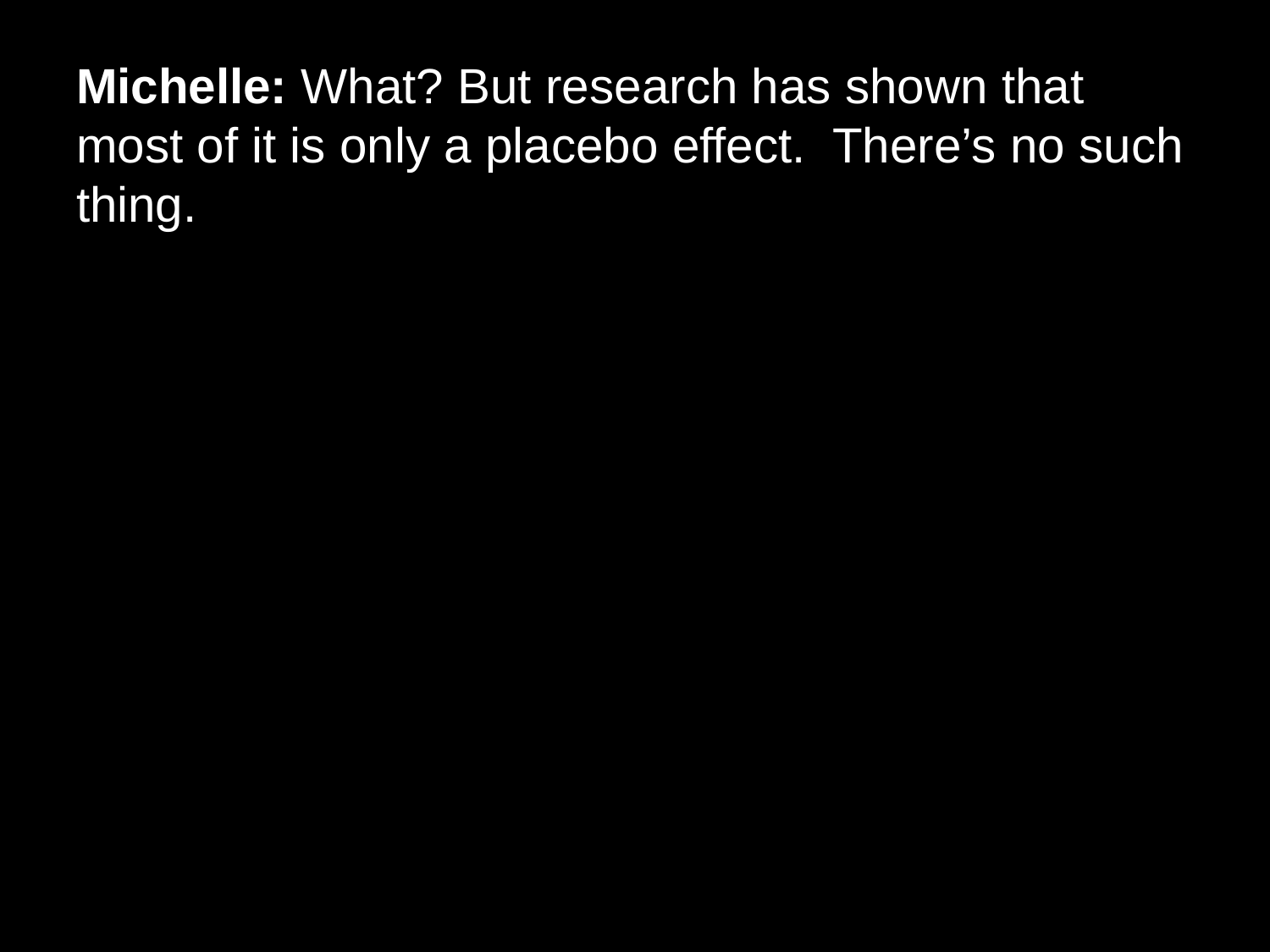

# Michelle: What? But research has shown that most of it is only a placebo effect.  There’s no such thing.